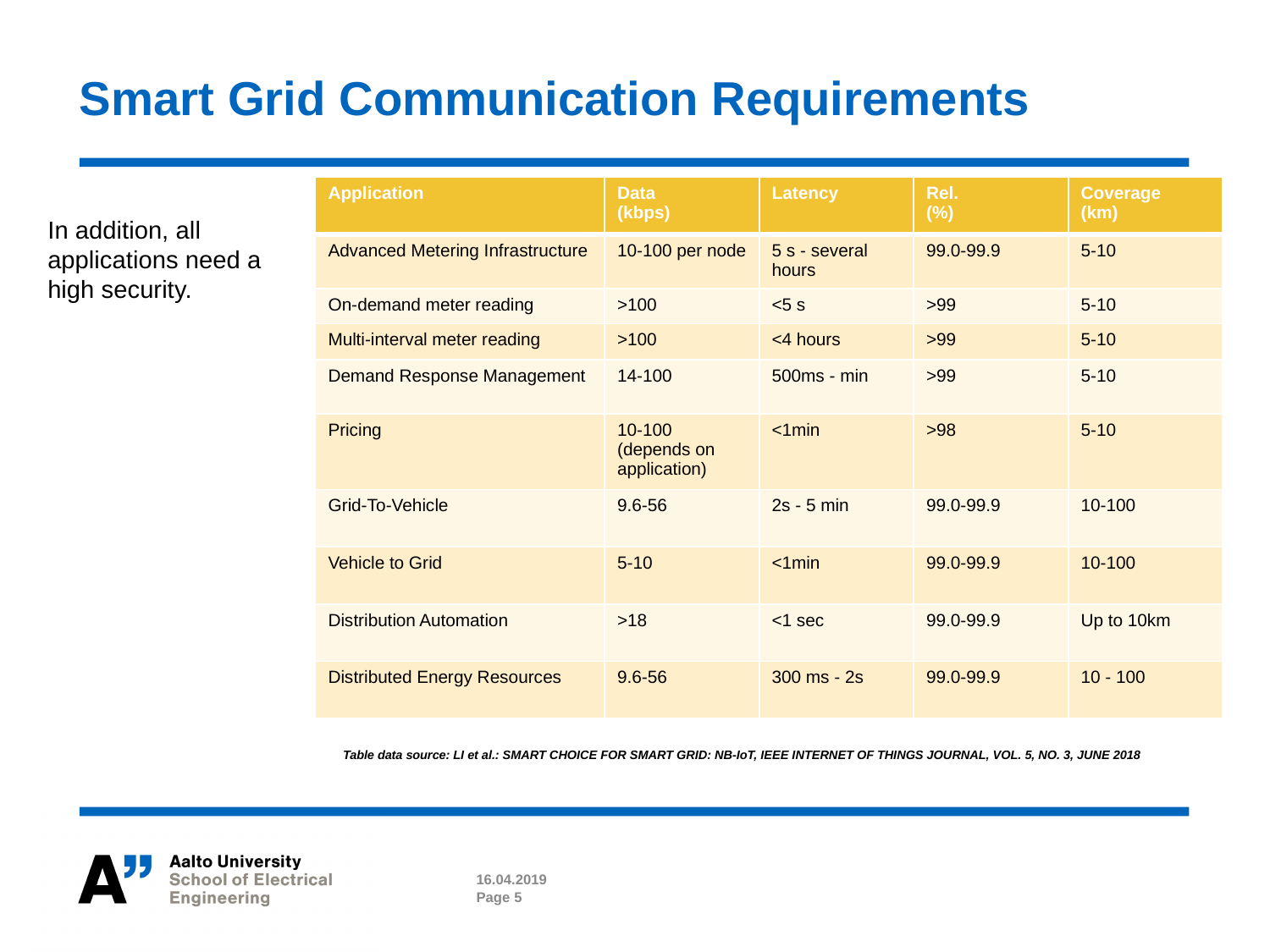

# Smart Grid Communication Requirements
| Application | Data (kbps) | Latency | Rel. (%) | Coverage (km) |
| --- | --- | --- | --- | --- |
| Advanced Metering Infrastructure | 10-100 per node | 5 s - several hours | 99.0-99.9 | 5-10 |
| On-demand meter reading | >100 | <5 s | >99 | 5-10 |
| Multi-interval meter reading | >100 | <4 hours | >99 | 5-10 |
| Demand Response Management | 14-100 | 500ms - min | >99 | 5-10 |
| Pricing | 10-100 (depends on application) | <1min | >98 | 5-10 |
| Grid-To-Vehicle | 9.6-56 | 2s - 5 min | 99.0-99.9 | 10-100 |
| Vehicle to Grid | 5-10 | <1min | 99.0-99.9 | 10-100 |
| Distribution Automation | >18 | <1 sec | 99.0-99.9 | Up to 10km |
| Distributed Energy Resources | 9.6-56 | 300 ms - 2s | 99.0-99.9 | 10 - 100 |
In addition, all applications need a high security.
Table data source: LI et al.: SMART CHOICE FOR SMART GRID: NB-IoT, IEEE INTERNET OF THINGS JOURNAL, VOL. 5, NO. 3, JUNE 2018

16.04.2019
Page 5